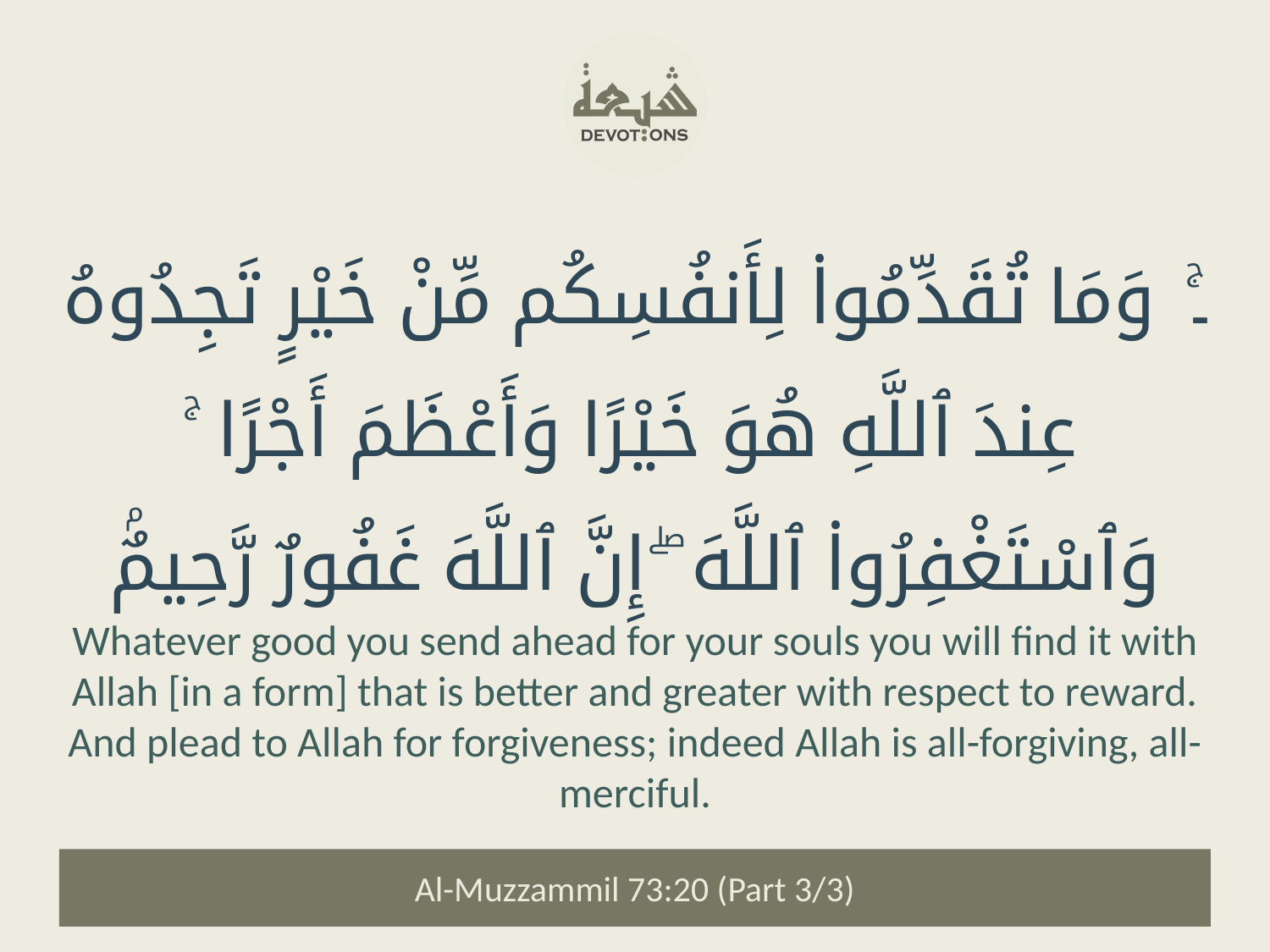

۔ۚ  وَمَا تُقَدِّمُوا۟ لِأَنفُسِكُم مِّنْ خَيْرٍ تَجِدُوهُ عِندَ ٱللَّهِ هُوَ خَيْرًا وَأَعْظَمَ أَجْرًا ۚ وَٱسْتَغْفِرُوا۟ ٱللَّهَ ۖ إِنَّ ٱللَّهَ غَفُورٌ رَّحِيمٌۢ
Whatever good you send ahead for your souls you will find it with Allah [in a form] that is better and greater with respect to reward. And plead to Allah for forgiveness; indeed Allah is all-forgiving, all-merciful.
Al-Muzzammil 73:20 (Part 3/3)